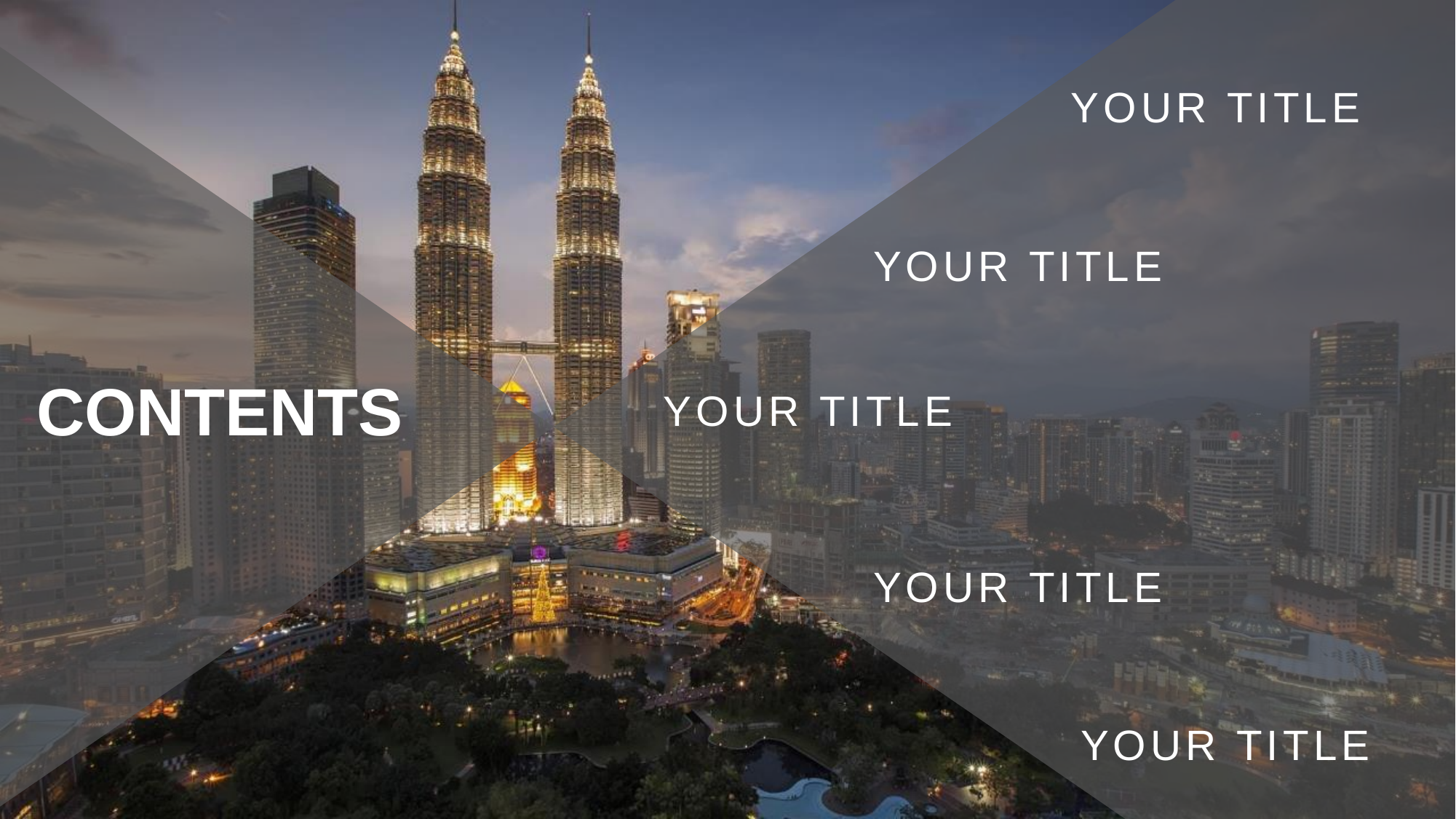

YOUR TITLE
YOUR TITLE
CONTENTS
YOUR TITLE
YOUR TITLE
YOUR TITLE